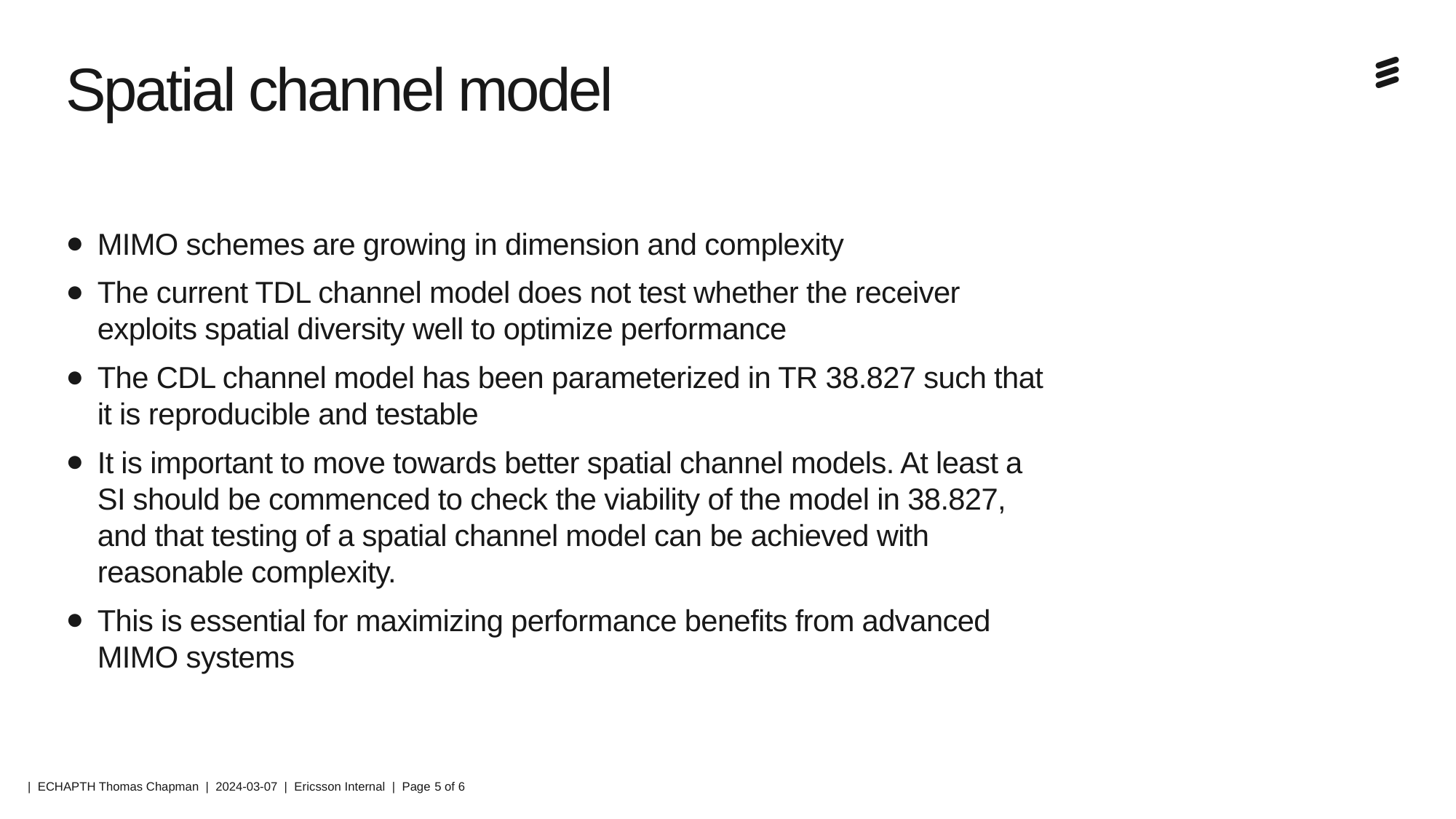

# Spatial channel model
MIMO schemes are growing in dimension and complexity
The current TDL channel model does not test whether the receiver exploits spatial diversity well to optimize performance
The CDL channel model has been parameterized in TR 38.827 such that it is reproducible and testable
It is important to move towards better spatial channel models. At least a SI should be commenced to check the viability of the model in 38.827, and that testing of a spatial channel model can be achieved with reasonable complexity.
This is essential for maximizing performance benefits from advanced MIMO systems